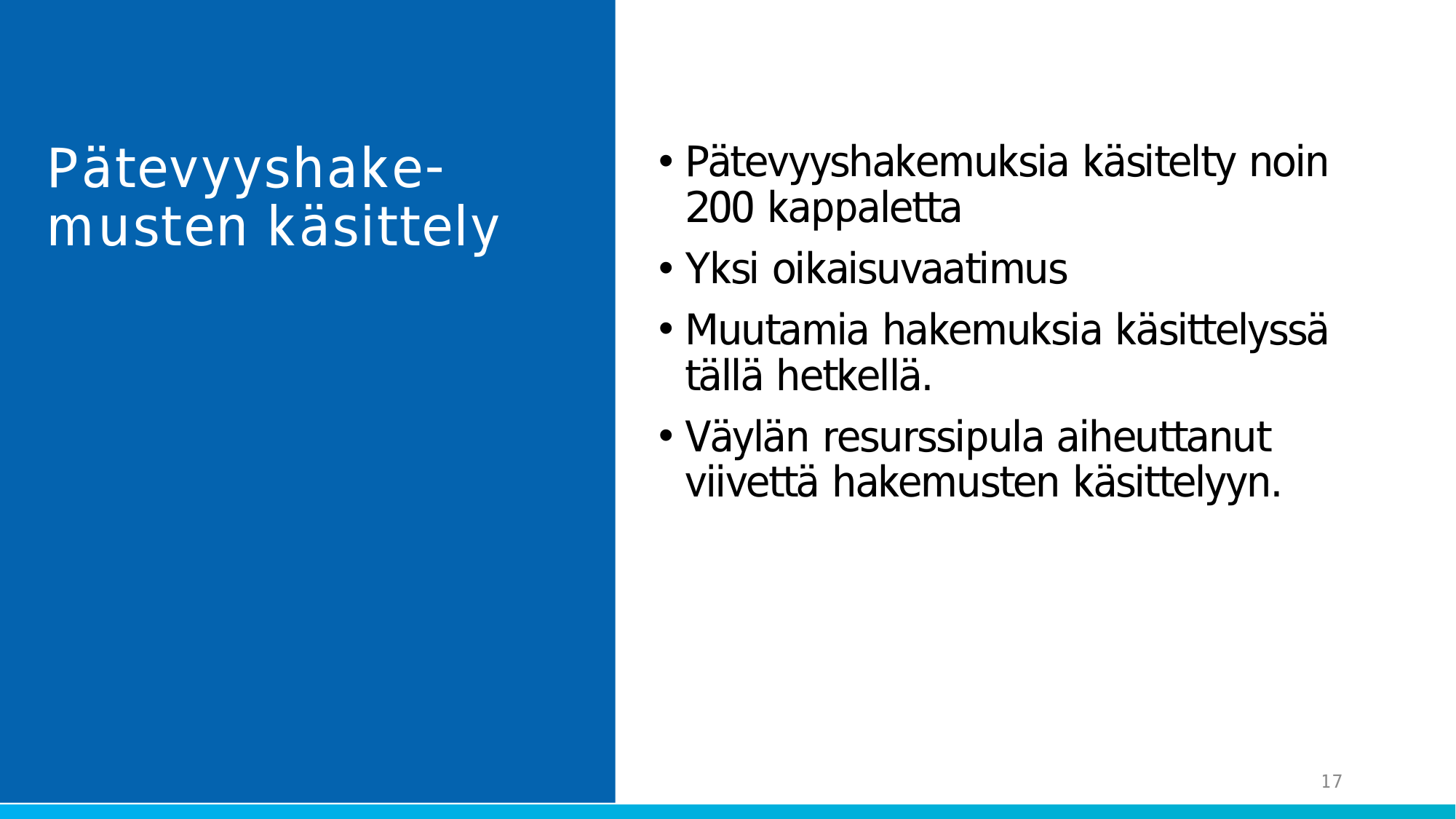

Pätevyyshake-musten käsittely
Pätevyyshakemuksia käsitelty noin 200 kappaletta
Yksi oikaisuvaatimus
Muutamia hakemuksia käsittelyssä tällä hetkellä.
Väylän resurssipula aiheuttanut viivettä hakemusten käsittelyyn.

17